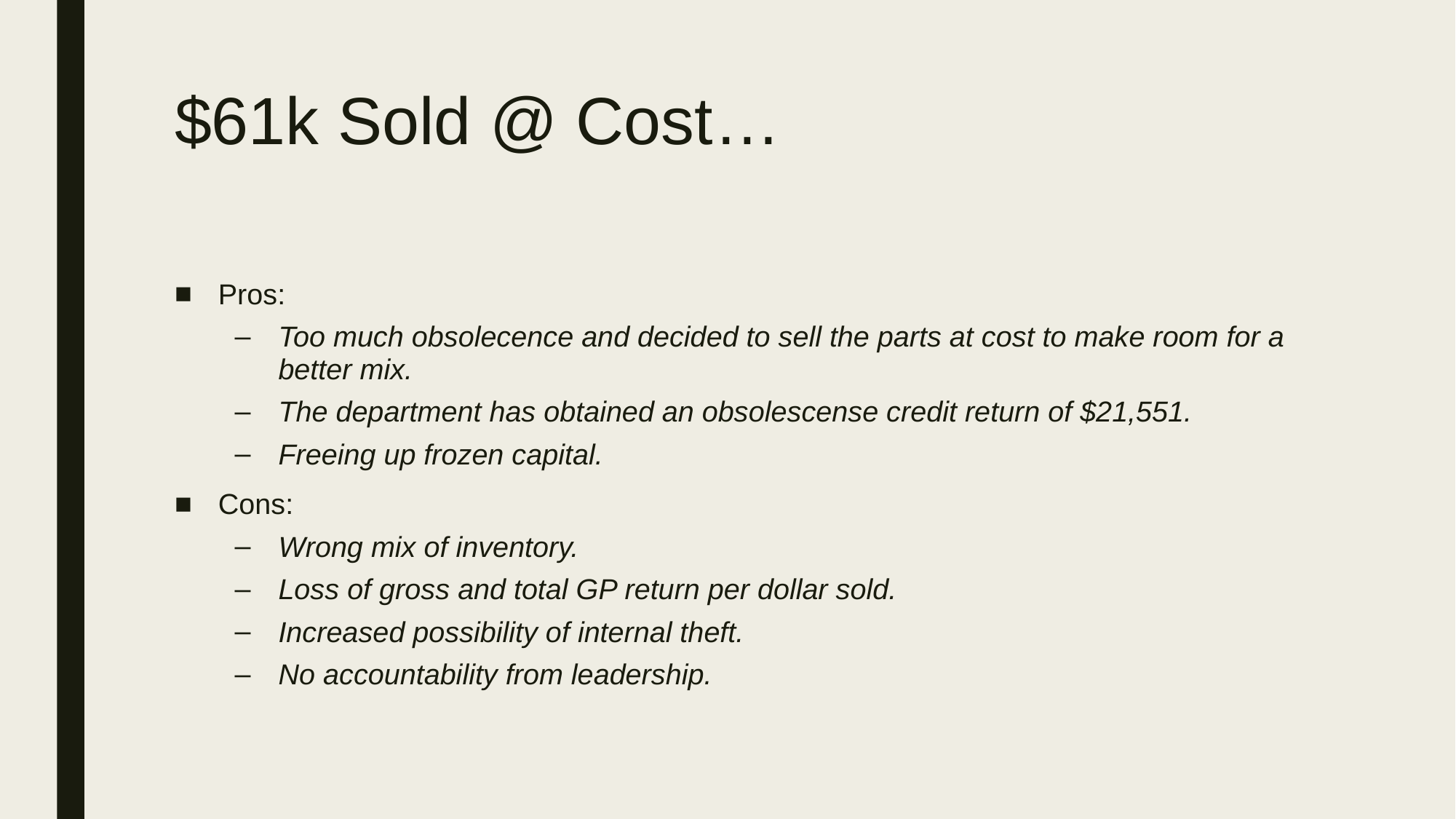

# $61k Sold @ Cost…
Pros:
Too much obsolecence and decided to sell the parts at cost to make room for a better mix.
The department has obtained an obsolescense credit return of $21,551.
Freeing up frozen capital.
Cons:
Wrong mix of inventory.
Loss of gross and total GP return per dollar sold.
Increased possibility of internal theft.
No accountability from leadership.